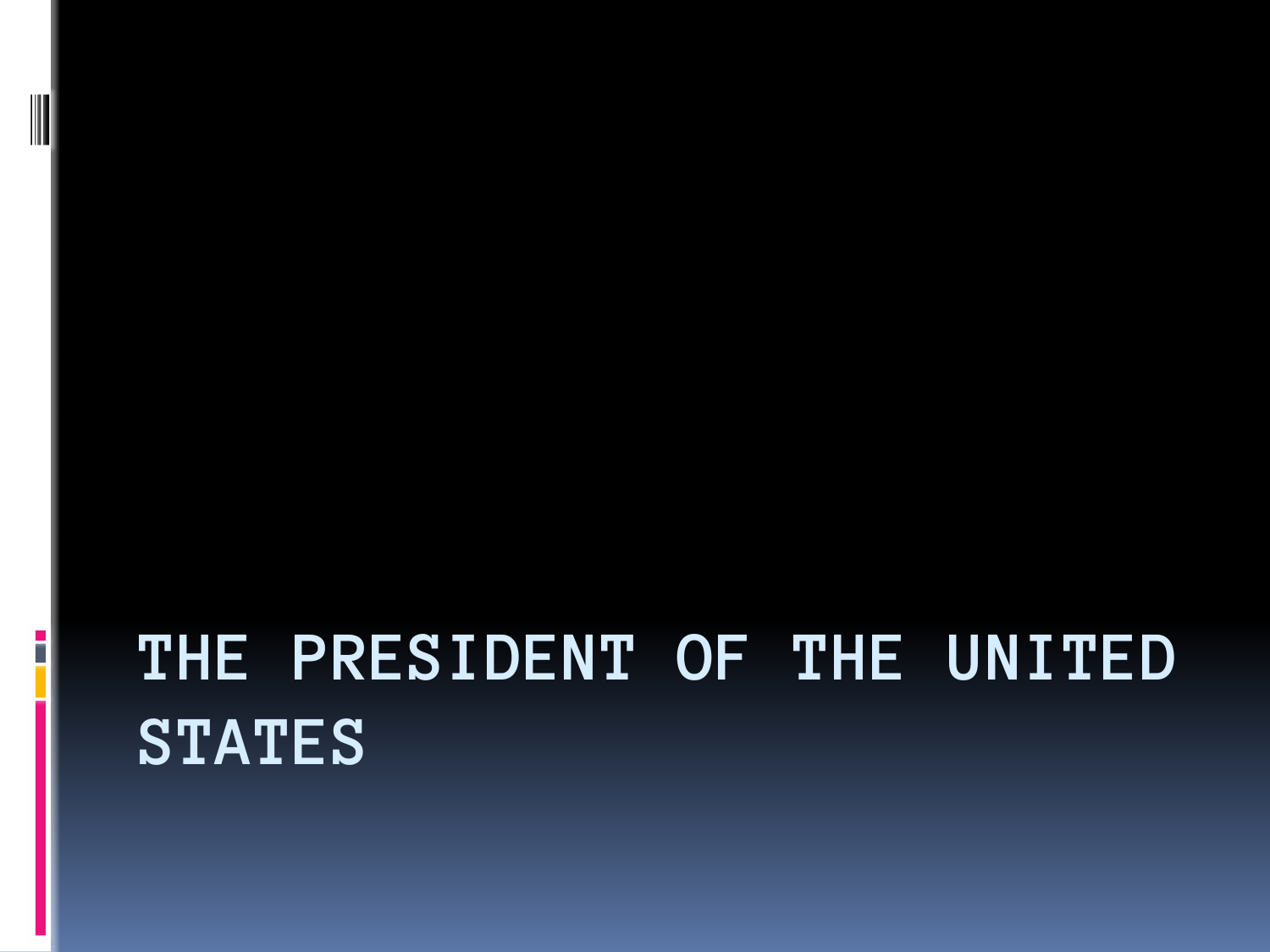

# The President of the United States